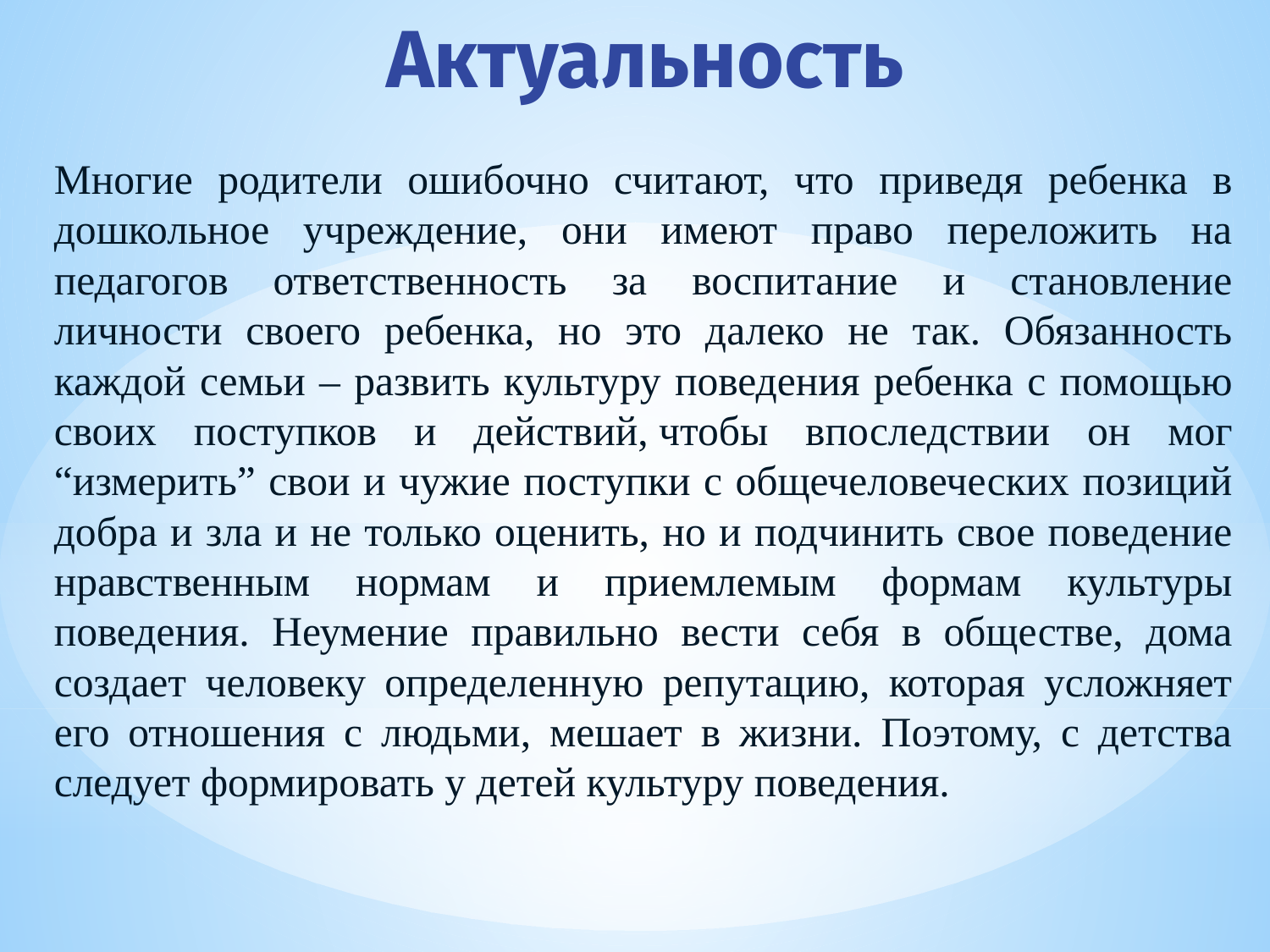

# Актуальность
	Многие родители ошибочно считают, что приведя ребенка в дошкольное учреждение, они имеют право переложить на педагогов ответственность за воспитание и становление личности своего ребенка, но это далеко не так. Обязанность каждой семьи – развить культуру поведения ребенка с помощью своих поступков и действий, чтобы впоследствии он мог “измерить” свои и чужие поступки с общечеловеческих позиций добра и зла и не только оценить, но и подчинить свое поведение нравственным нормам и приемлемым формам культуры поведения. Неумение правильно вести себя в обществе, дома создает человеку определенную репутацию, которая усложняет его отношения с людьми, мешает в жизни. Поэтому, с детства следует формировать у детей культуру поведения.